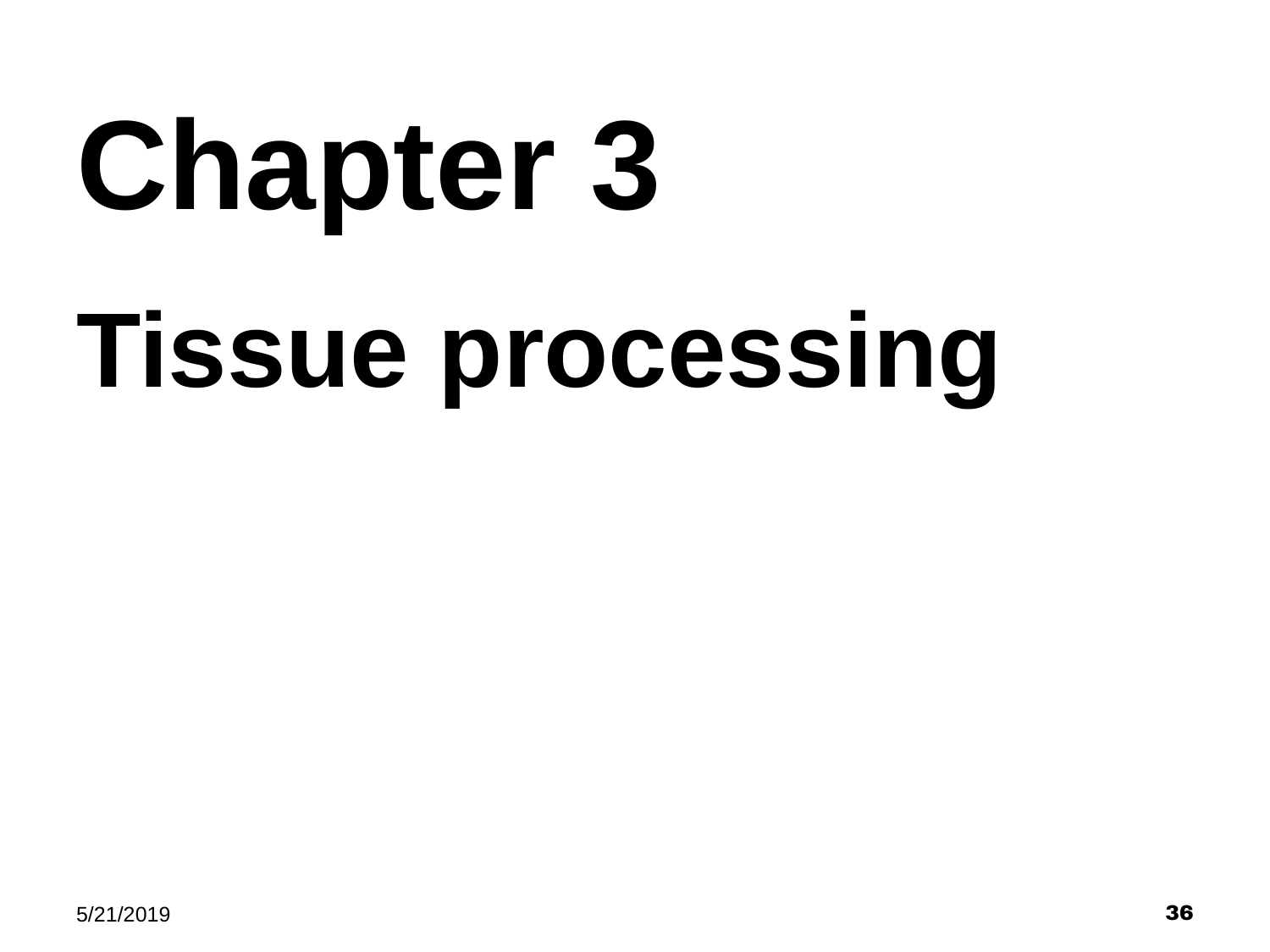

# Chapter 3
Tissue processing
5/21/2019
36